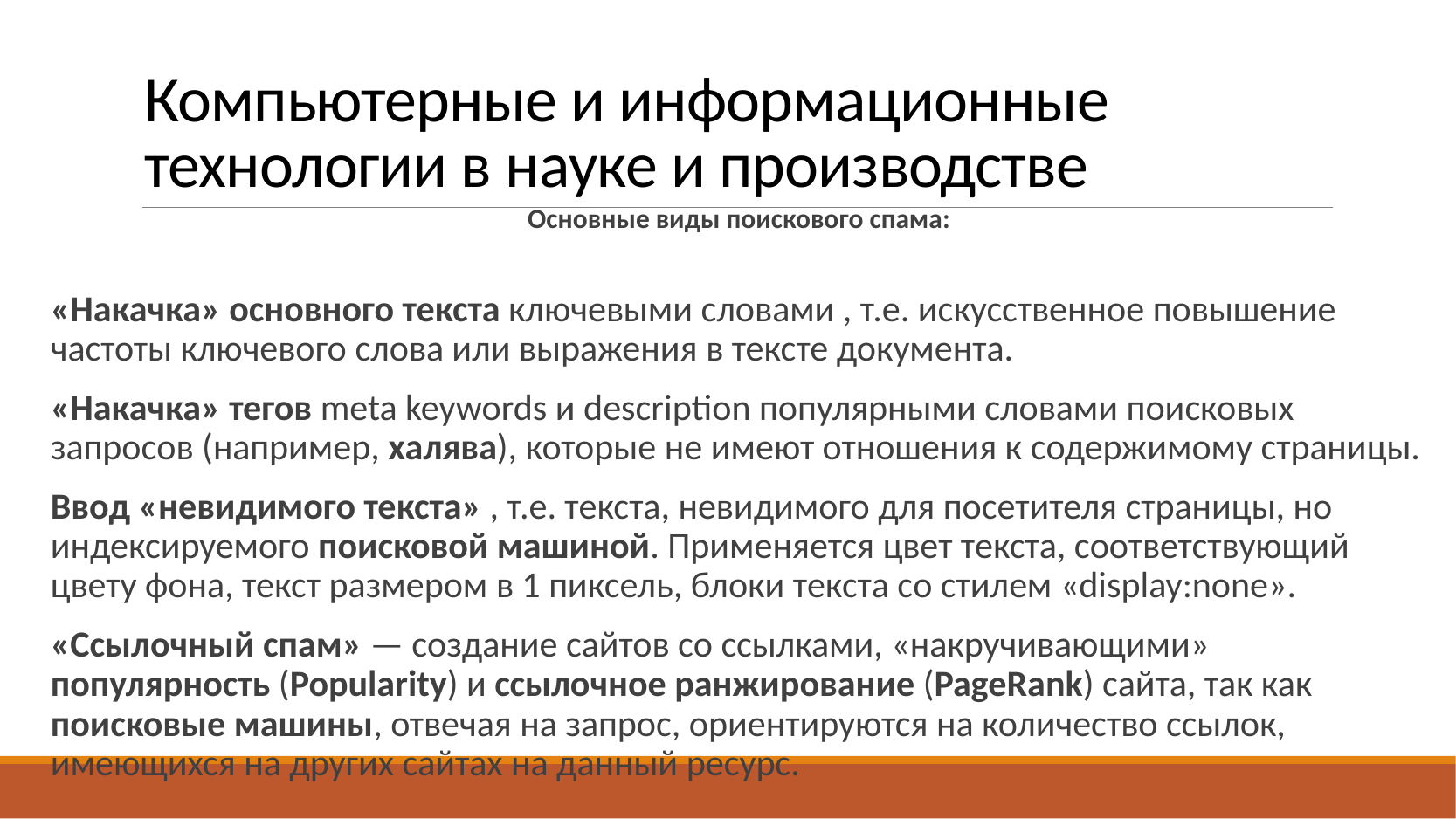

# Компьютерные и информационные технологии в науке и производстве
	Основные виды поискового спама:

«Накачка» основного текста ключевыми словами , т.е. искусственное повышение частоты ключевого слова или выражения в тексте документа.
«Накачка» тегов meta keywords и description популярными словами поисковых запросов (например, халява), которые не имеют отношения к содержимому страницы.
Ввод «невидимого текста» , т.е. текста, невидимого для посетителя страницы, но индексируемого поисковой машиной. Применяется цвет текста, соответствующий цвету фона, текст размером в 1 пиксель, блоки текста со стилем «display:none».
«Ссылочный спам» — создание сайтов со ссылками, «накручивающими» популярность (Popularity) и ссылочное ранжирование (PageRank) сайта, так как поисковые машины, отвечая на запрос, ориентируются на количество ссылок, имеющихся на других сайтах на данный ресурс.